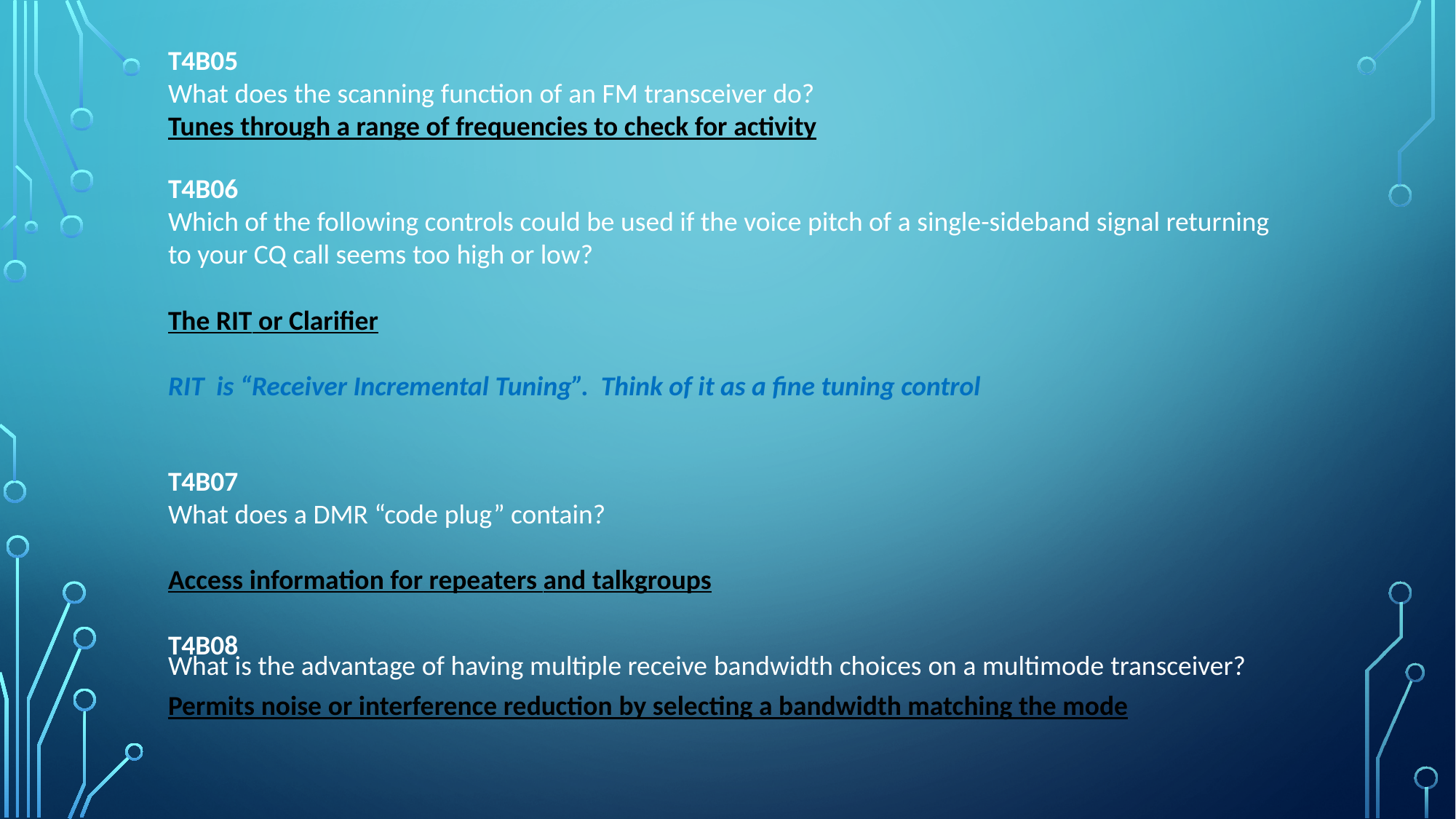

T4B05
What does the scanning function of an FM transceiver do?
Tunes through a range of frequencies to check for activity
T4B06
Which of the following controls could be used if the voice pitch of a single-sideband signal returning to your CQ call seems too high or low?

The RIT or Clarifier

RIT  is “Receiver Incremental Tuning”.  Think of it as a fine tuning control

T4B07
What does a DMR “code plug” contain?

Access information for repeaters and talkgroups

T4B08
What is the advantage of having multiple receive bandwidth choices on a multimode transceiver?

Permits noise or interference reduction by selecting a bandwidth matching the mode